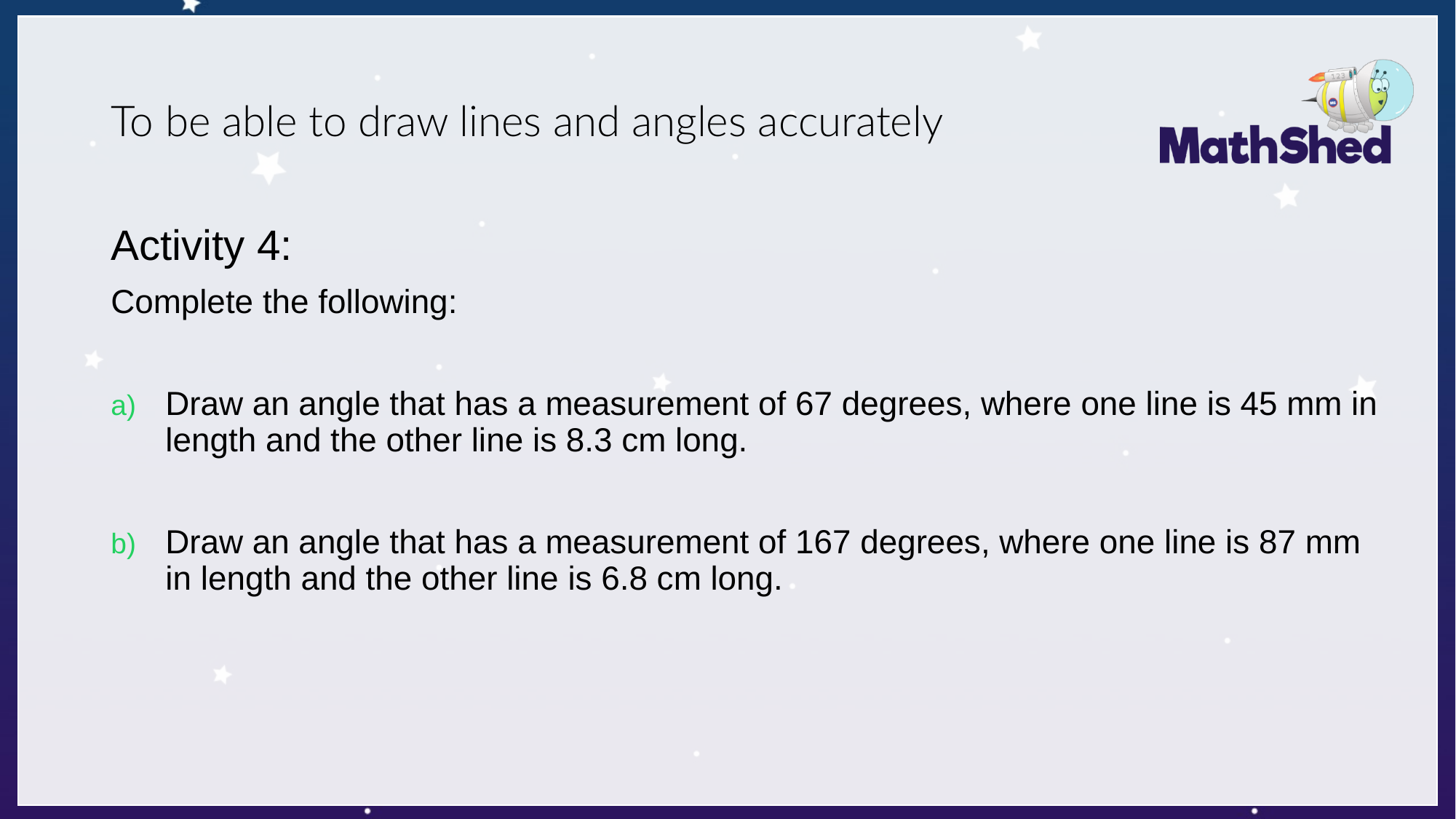

# To be able to draw lines and angles accurately
Activity 4:
Complete the following:

Draw an angle that has a measurement of 67 degrees, where one line is 45 mm in length and the other line is 8.3 cm long.

Draw an angle that has a measurement of 167 degrees, where one line is 87 mm in length and the other line is 6.8 cm long.